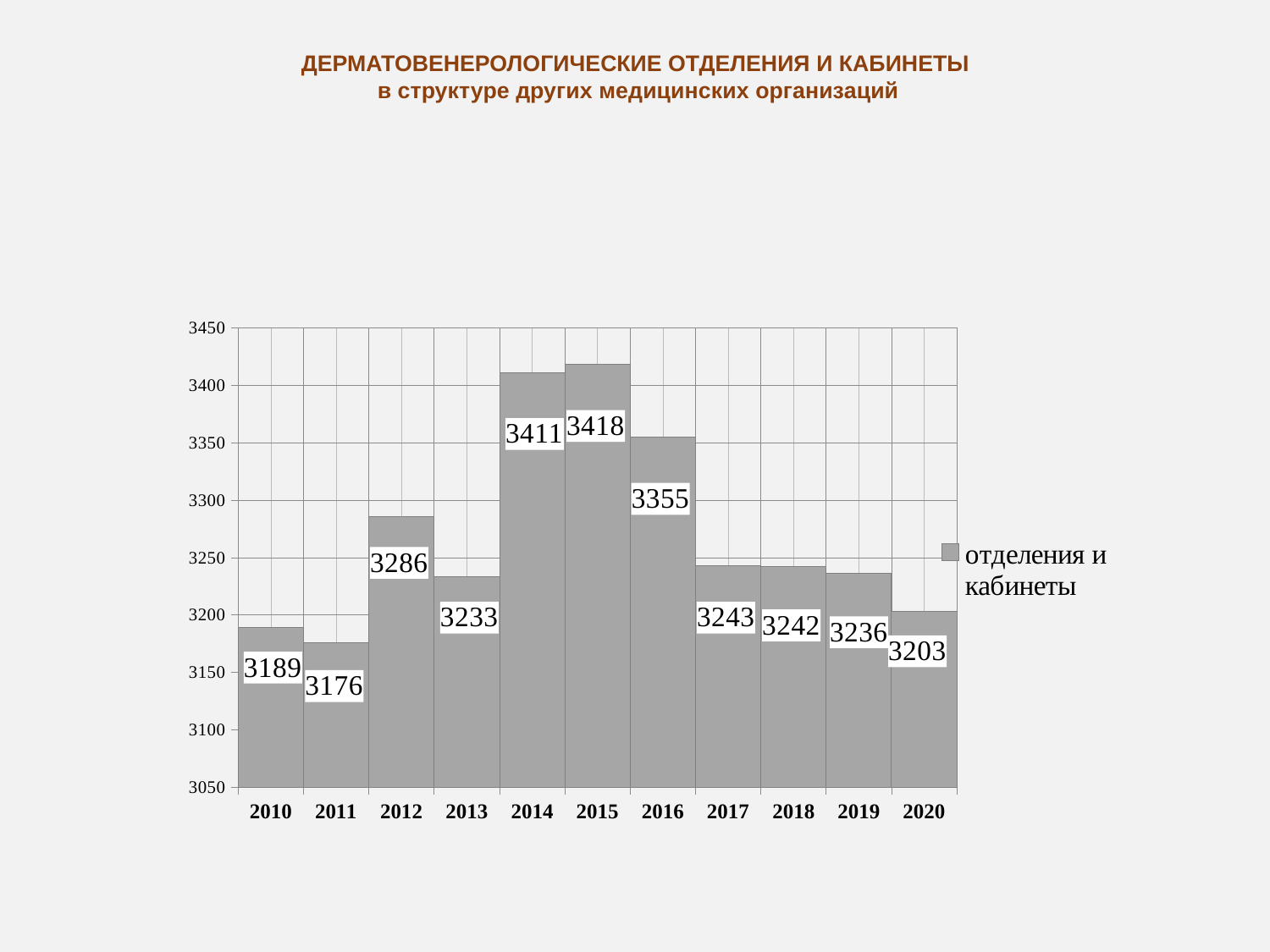

# ДЕРМАТОВЕНЕРОЛОГИЧЕСКИЕ ОТДЕЛЕНИЯ И КАБИНЕТЫ в структуре других медицинских организаций

### Chart

| Category | отделения и кабинеты |
|---|---|
| 2010 | 3189.0 |
| 2011 | 3176.0 |
| 2012 | 3286.0 |
| 2013 | 3233.0 |
| 2014 | 3411.0 |
| 2015 | 3418.0 |
| 2016 | 3355.0 |
| 2017 | 3243.0 |
| 2018 | 3242.0 |
| 2019 | 3236.0 |
| 2020 | 3203.0 |